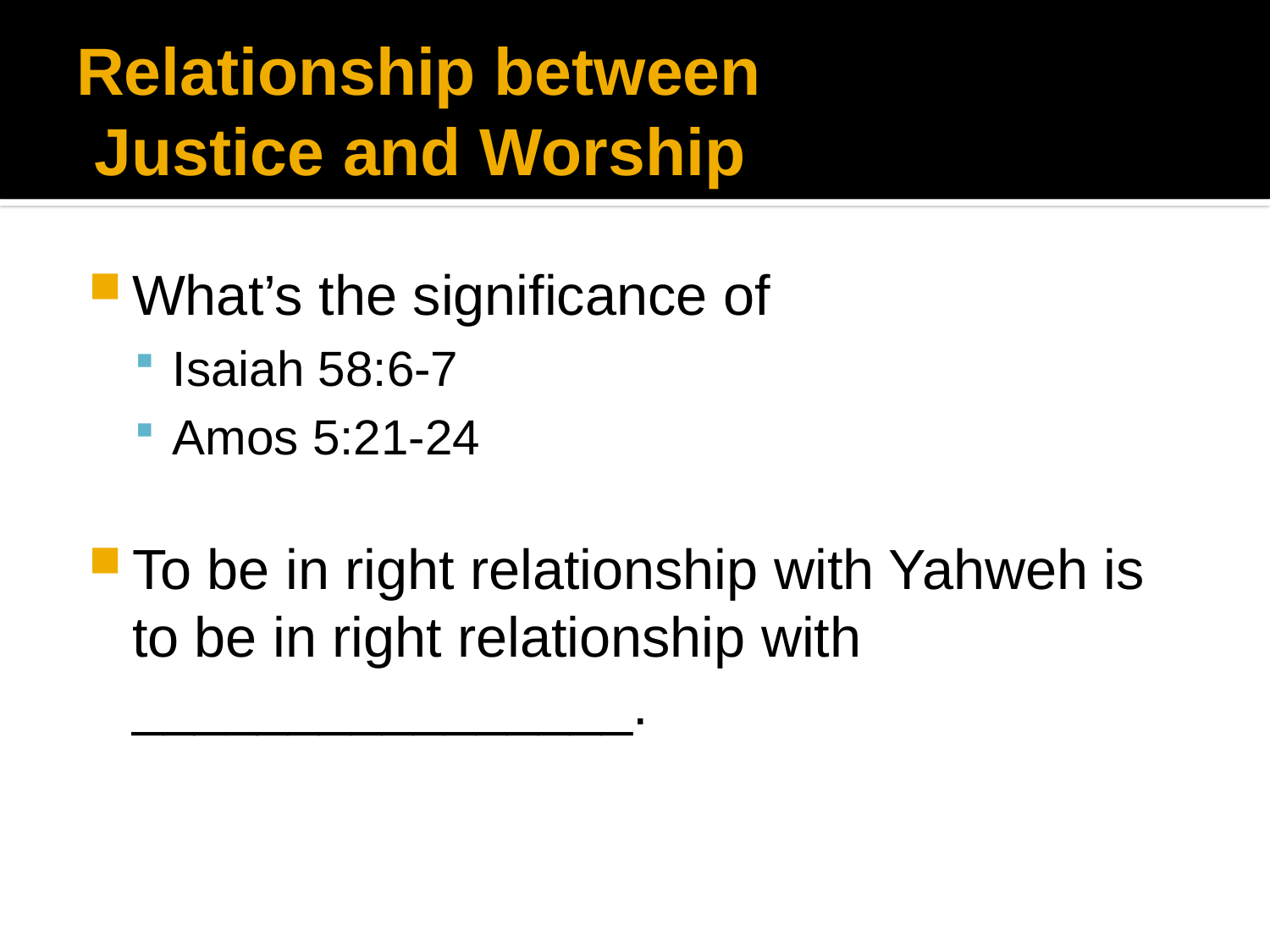

# Relationship between Justice and Worship
What’s the significance of
Isaiah 58:6-7
Amos 5:21-24

To be in right relationship with Yahweh is to be in right relationship with ________________.